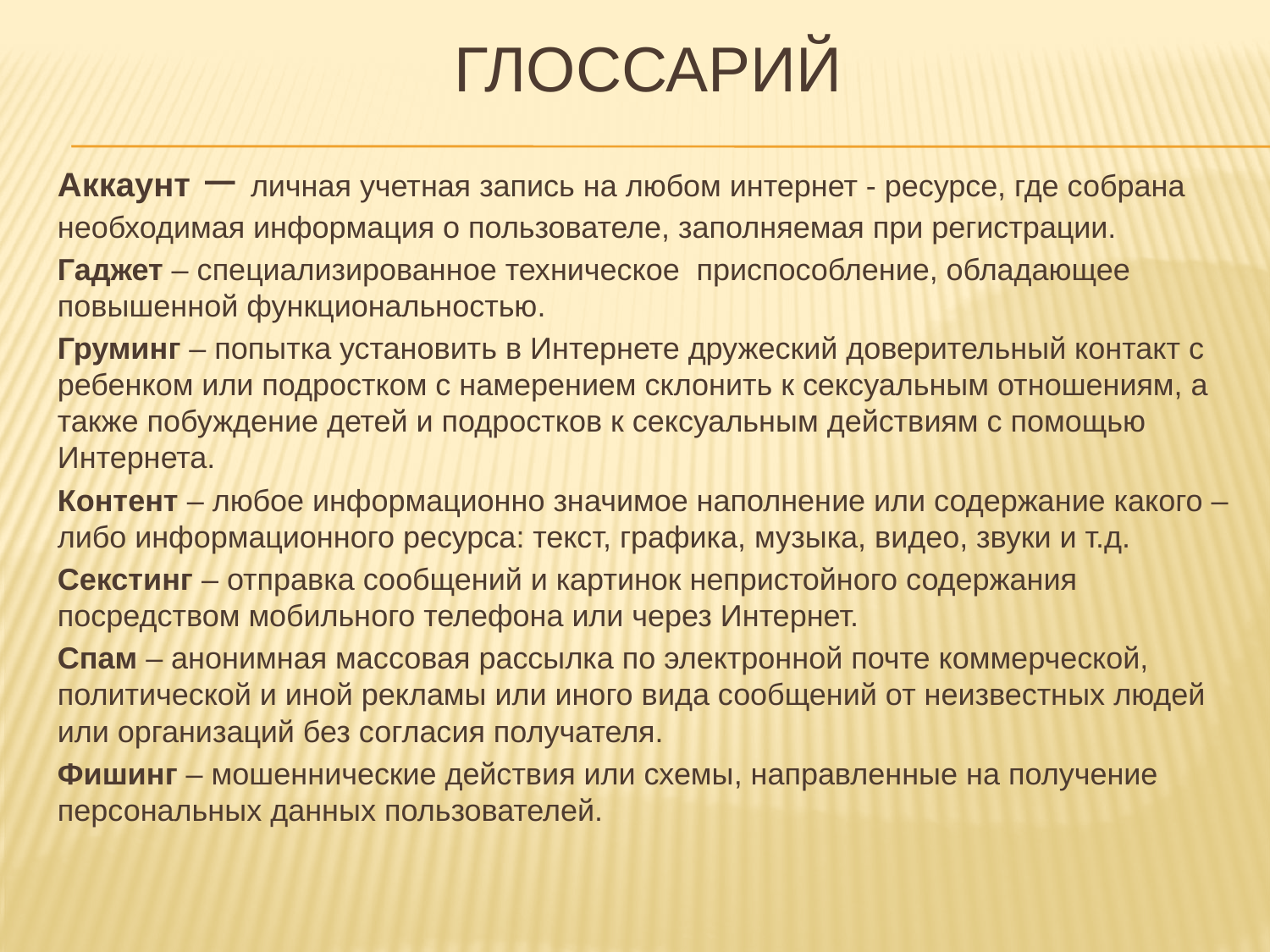

# глоссарий
Аккаунт – личная учетная запись на любом интернет - ресурсе, где собрана необходимая информация о пользователе, заполняемая при регистрации.
Гаджет – специализированное техническое  приспособление, обладающее повышенной функциональностью.
Груминг – попытка установить в Интернете дружеский доверительный контакт с ребенком или подростком с намерением склонить к сексуальным отношениям, а также побуждение детей и подростков к сексуальным действиям с помощью Интернета.
Контент – любое информационно значимое наполнение или содержание какого – либо информационного ресурса: текст, графика, музыка, видео, звуки и т.д.
Секстинг – отправка сообщений и картинок непристойного содержания посредством мобильного телефона или через Интернет.
Спам – анонимная массовая рассылка по электронной почте коммерческой, политической и иной рекламы или иного вида сообщений от неизвестных людей или организаций без согласия получателя.
Фишинг – мошеннические действия или схемы, направленные на получение персональных данных пользователей.